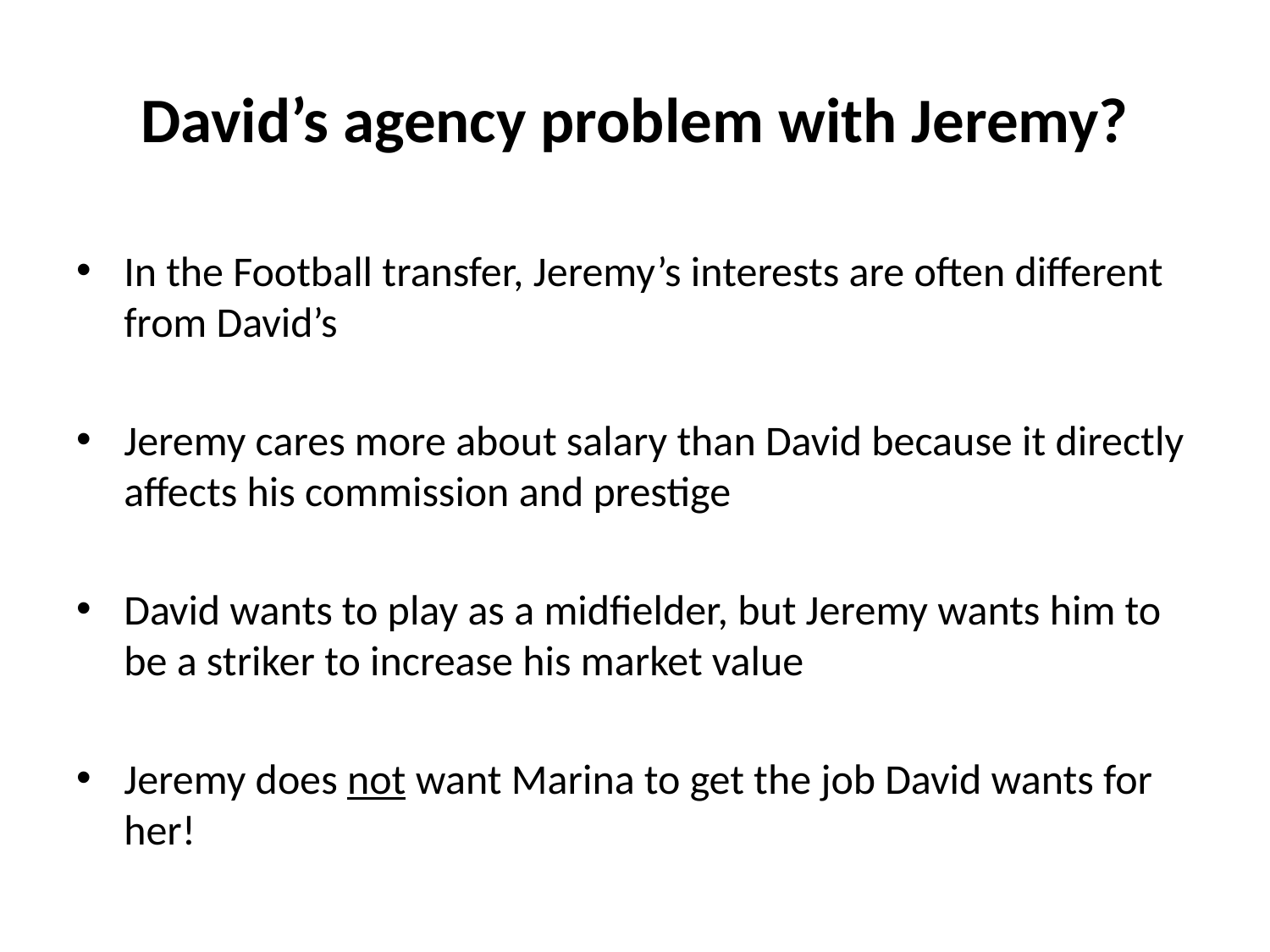

# David’s agency problem with Jeremy?
In the Football transfer, Jeremy’s interests are often different from David’s

Jeremy cares more about salary than David because it directly affects his commission and prestige

David wants to play as a midfielder, but Jeremy wants him to be a striker to increase his market value

Jeremy does not want Marina to get the job David wants for her!